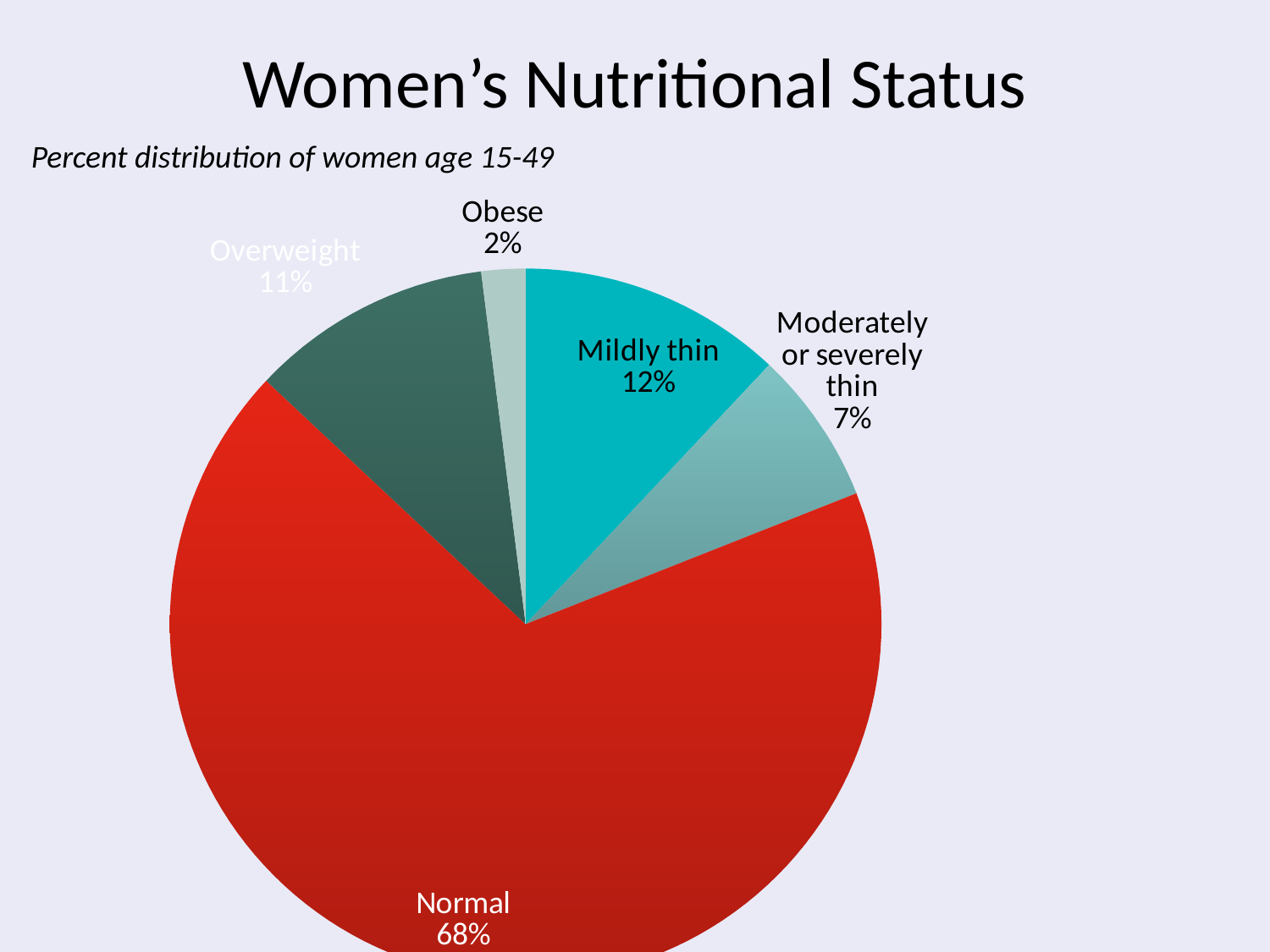

# Women’s Nutritional Status
Percent distribution of women age 15-49

### Chart

| Category | Sales |
|---|---|
| Mildly thin | 12.0 |
| Moderately or severely thin | 7.0 |
| Normal | 68.0 |
| Overweight | 11.0 |
| Obese | 2.0 |